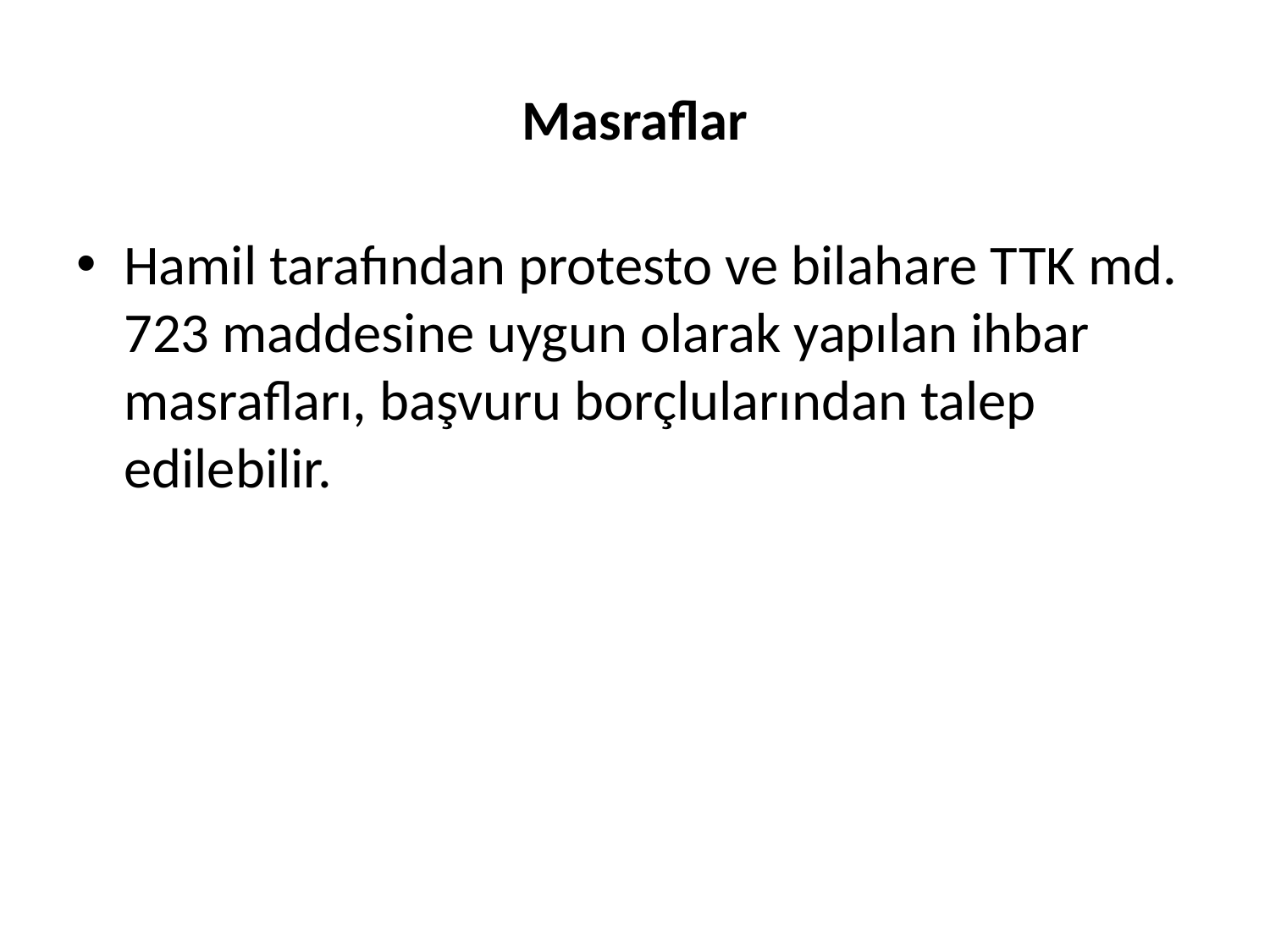

# Masraflar
Hamil tarafından protesto ve bilahare TTK md. 723 maddesine uygun olarak yapılan ihbar masrafları, başvuru borçlularından talep edilebilir.